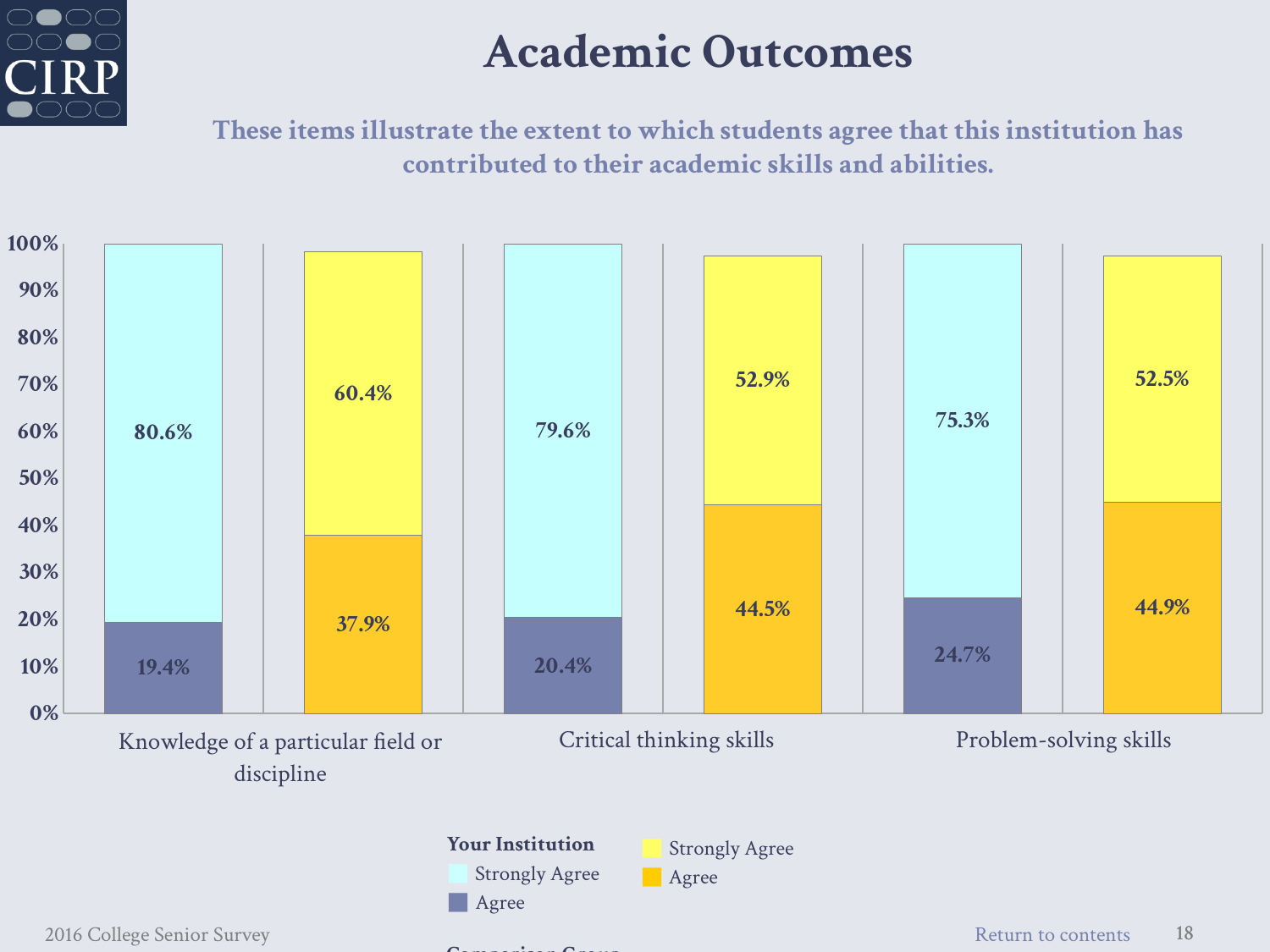

Academic Outcomes
These items illustrate the extent to which students agree that this institution has contributed to their academic skills and abilities.

### Chart

| Category | stronger | much stronger |
|---|---|---|
| Knowledge of a particular field or discipline | 0.194 | 0.806 |
| comp | 0.379 | 0.604 |
| Critical thinking skills | 0.204 | 0.796 |
| comp | 0.445 | 0.529 |
| Problem-solving skills | 0.247 | 0.753 |
| comp | 0.449 | 0.525 |
| Critical thinking skills |
| --- |
| Problem-solving skills |
| --- |
| Knowledge of a particular field or discipline |
| --- |
Your Institution
■ Strongly Agree
■ Agree

Comparison Group
■ Strongly Agree
■ Agree

2016 College Senior Survey
18
18